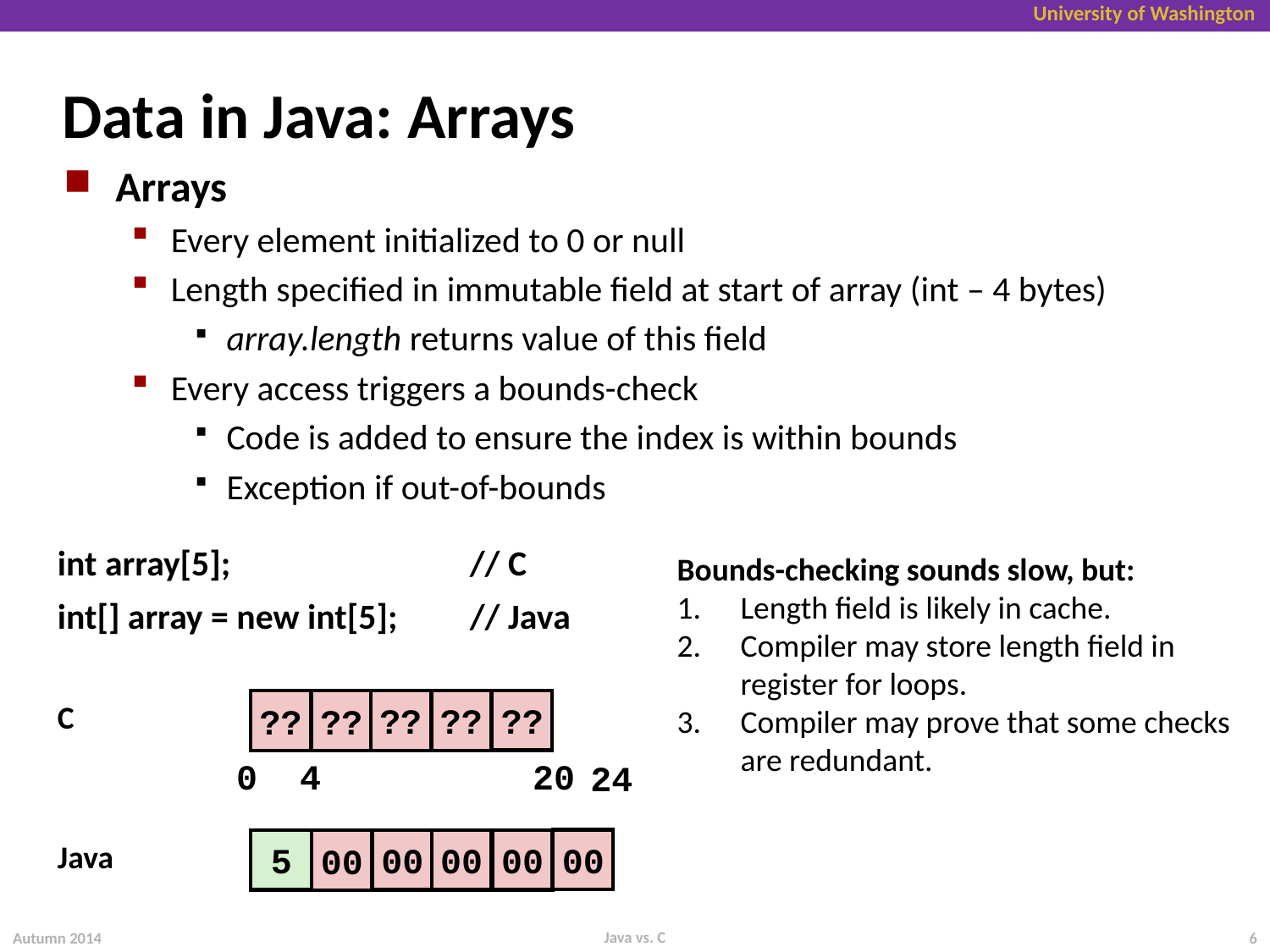

# Data in Java: Arrays
Arrays
Every element initialized to 0 or null
Length specified in immutable field at start of array (int – 4 bytes)
array.length returns value of this field
Every access triggers a bounds-check
Code is added to ensure the index is within bounds
Exception if out-of-bounds
int array[5];   		// C
int[] array = new int[5]; 	// Java
Bounds-checking sounds slow, but:
Length field is likely in cache.
Compiler may store length field in register for loops.
Compiler may prove that some checks are redundant.
??
??
??
??
??
C
0
4
20
24
00
00
00
5
00
00
Java
Java vs. C
Autumn 2014
6